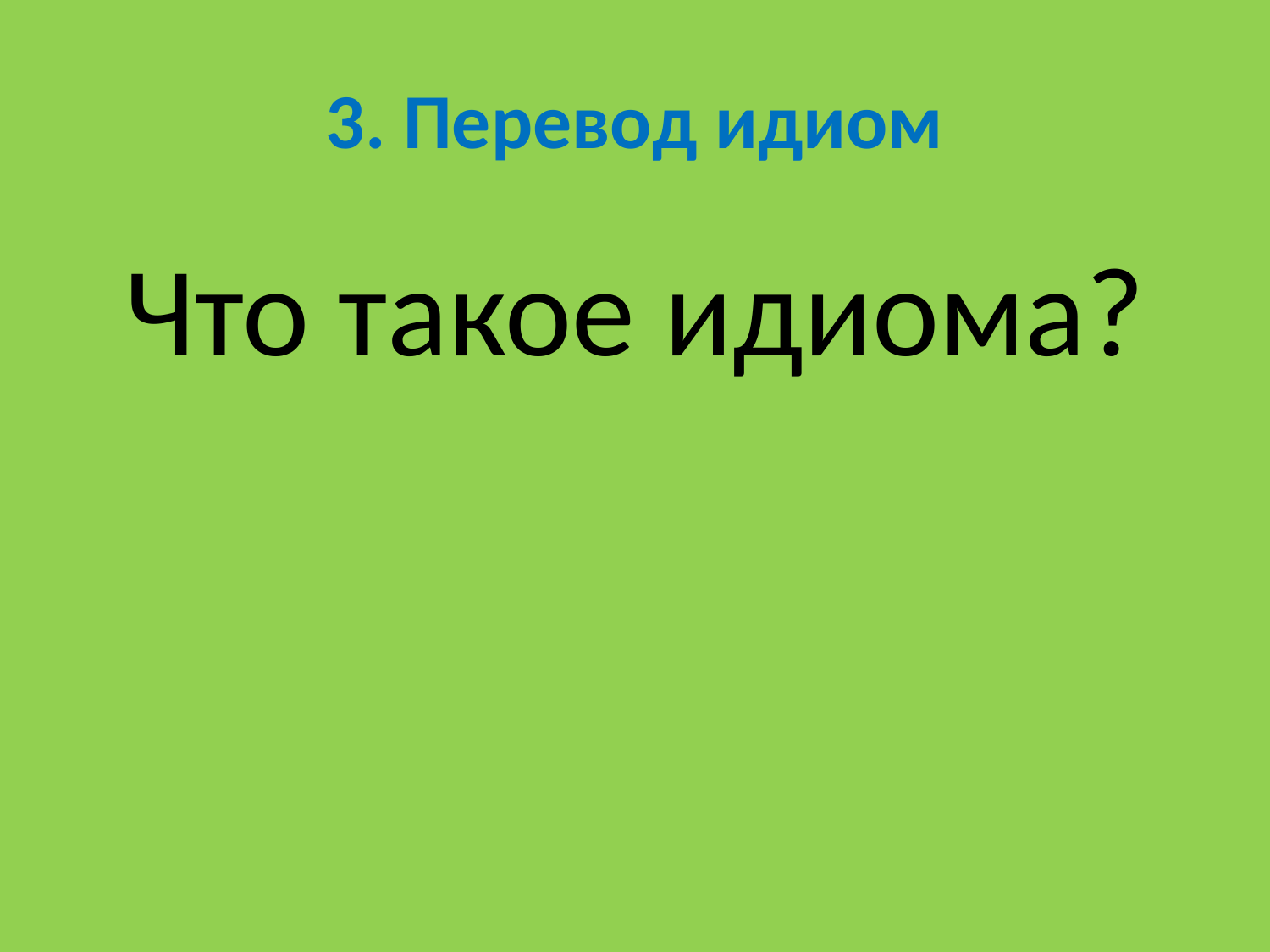

# 3. Перевод идиом
Что такое идиома?